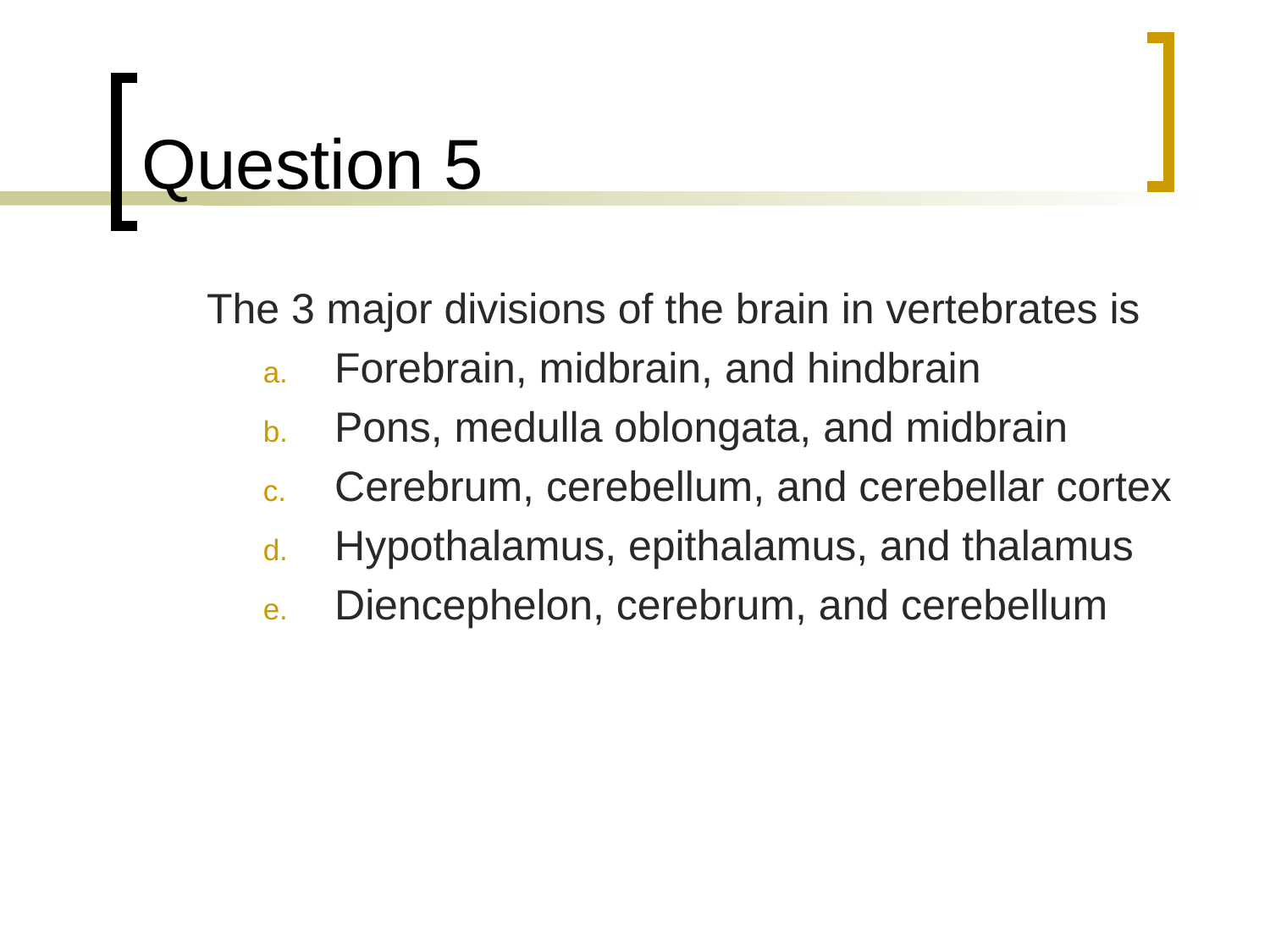

# Question 5
	The 3 major divisions of the brain in vertebrates is
Forebrain, midbrain, and hindbrain
Pons, medulla oblongata, and midbrain
Cerebrum, cerebellum, and cerebellar cortex
Hypothalamus, epithalamus, and thalamus
Diencephelon, cerebrum, and cerebellum